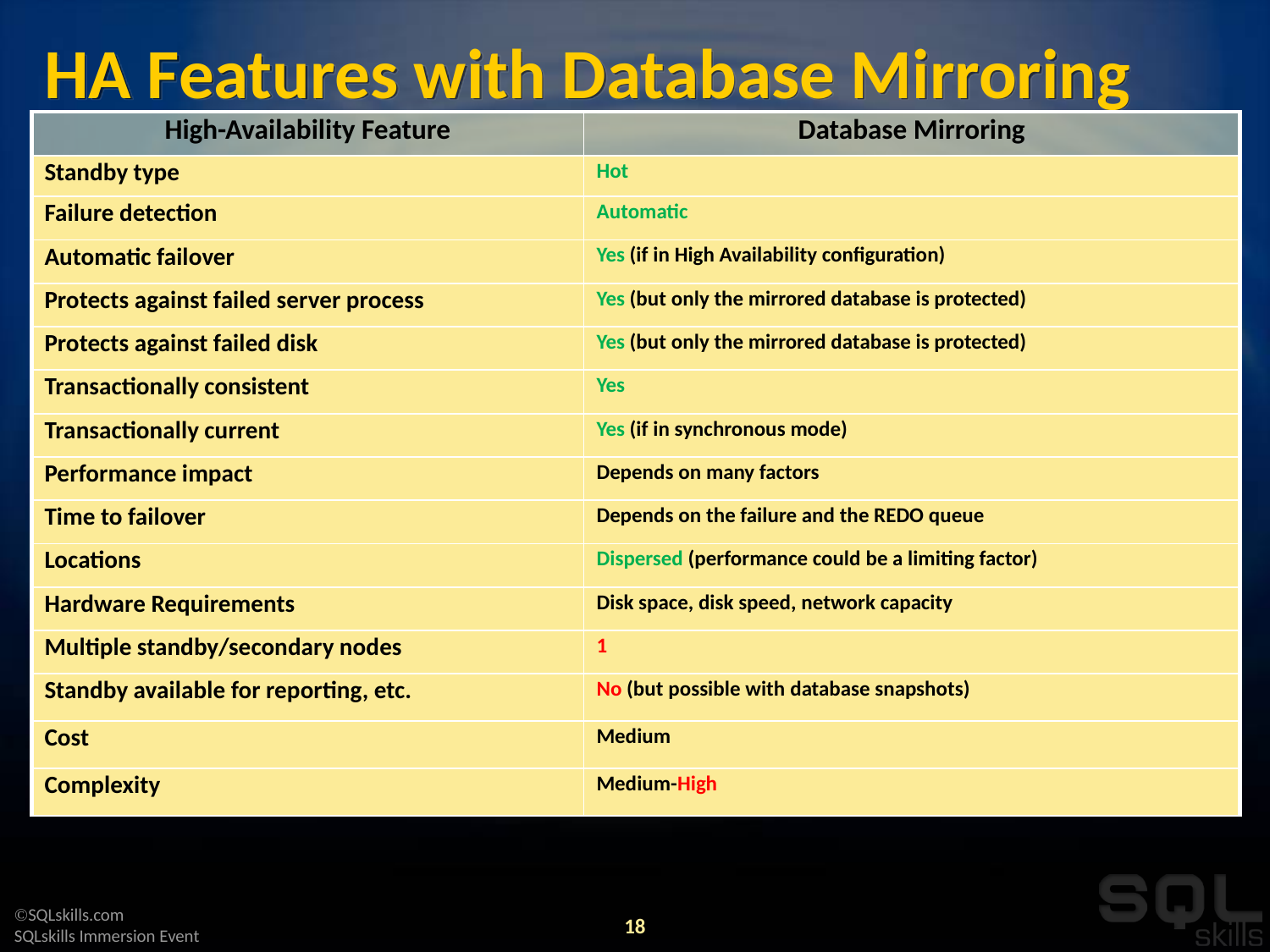

# HA Features with Database Mirroring
| High-Availability Feature | Database Mirroring |
| --- | --- |
| Standby type | Hot |
| Failure detection | Automatic |
| Automatic failover | Yes (if in High Availability configuration) |
| Protects against failed server process | Yes (but only the mirrored database is protected) |
| Protects against failed disk | Yes (but only the mirrored database is protected) |
| Transactionally consistent | Yes |
| Transactionally current | Yes (if in synchronous mode) |
| Performance impact | Depends on many factors |
| Time to failover | Depends on the failure and the REDO queue |
| Locations | Dispersed (performance could be a limiting factor) |
| Hardware Requirements | Disk space, disk speed, network capacity |
| Multiple standby/secondary nodes | 1 |
| Standby available for reporting, etc. | No (but possible with database snapshots) |
| Cost | Medium |
| Complexity | Medium-High |
18